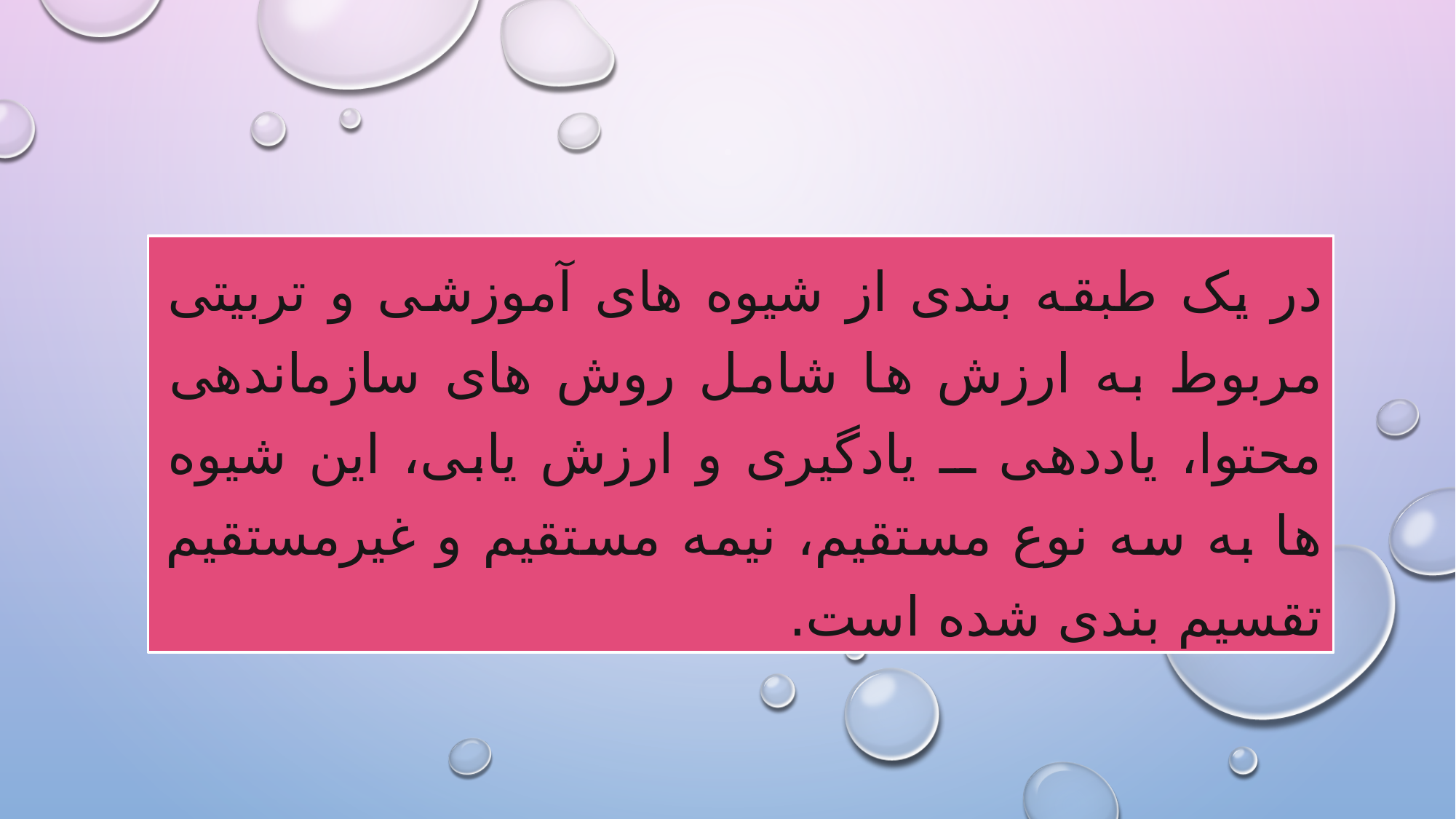

در یک طبقه بندی از شیوه های آموزشی و تربیتی مربوط به ارزش ها شامل روش های سازماندهی محتوا، ياددهی ــ يادگيری و ارزش يابی، اين شيوه ها به سه نوع مستقيم، نيمه مستقيم و غيرمستقيم تقسيم بندی شده است.